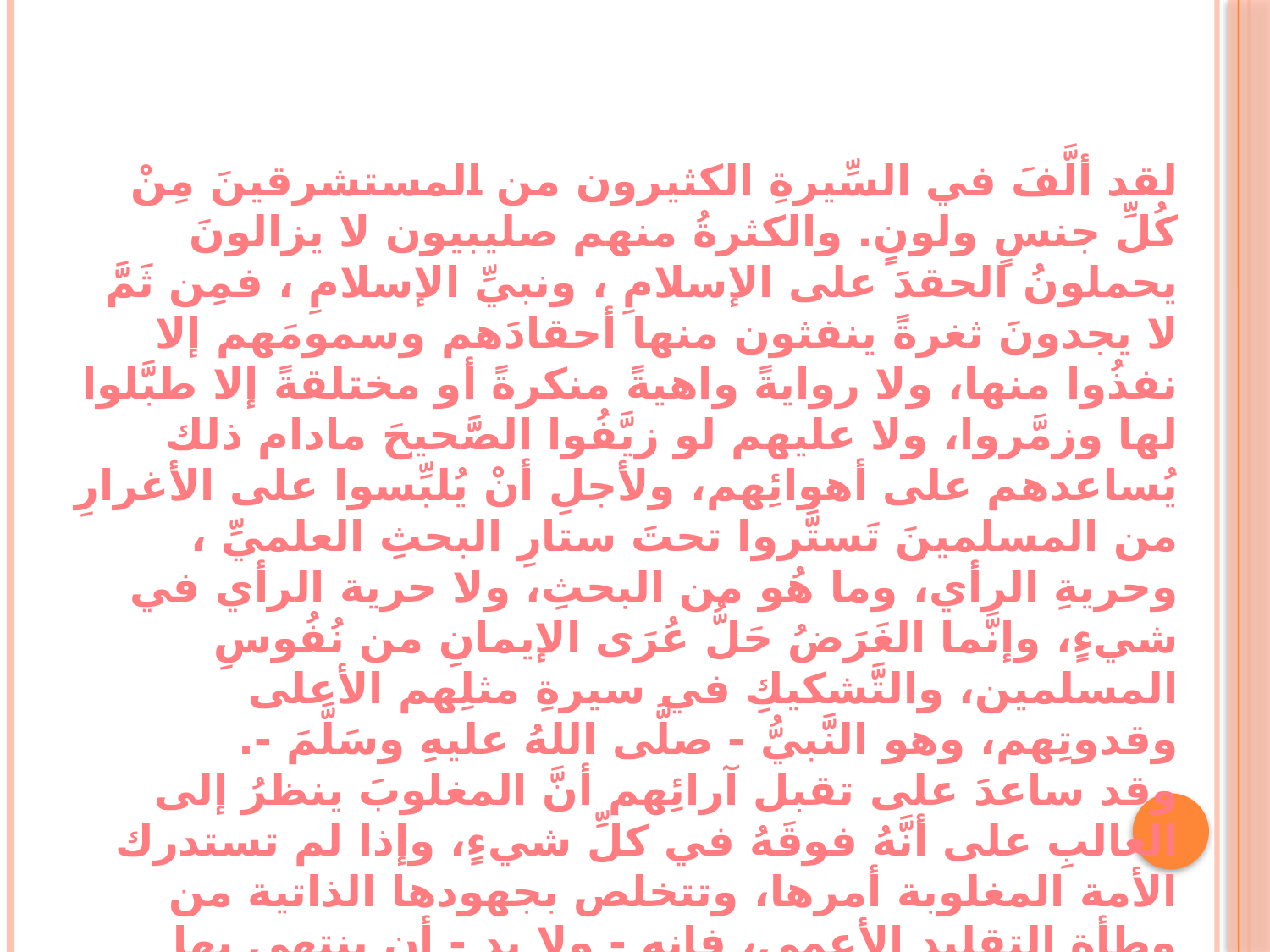

لقد ألَّفَ في السِّيرةِ الكثيرون من المستشرقينَ مِنْ كُلِّ جنسٍ ولونٍ. والكثرةُ منهم صليبيون لا يزالونَ يحملونُ الحقدَ على الإسلامِ ، ونبيِّ الإسلامِ ، فمِن ثَمَّ لا يجدونَ ثغرةً ينفثون منها أحقادَهم وسمومَهم إلا نفذُوا منها، ولا روايةً واهيةً منكرةً أو مختلقةً إلا طبَّلوا لها وزمَّروا، ولا عليهم لو زيَّفُوا الصَّحيحَ مادام ذلك يُساعدهم على أهوائِهم، ولأجلِ أنْ يُلبِّسوا على الأغرارِ من المسلمينَ تَستَّروا تحتَ ستارِ البحثِ العلميِّ ، وحريةِ الرأي، وما هُو من البحثِ، ولا حرية الرأي في شيءٍ، وإنَّما الغَرَضُ حَلُّ عُرَى الإيمانِ من نُفُوسِ المسلمين، والتَّشكيكِ في سيرةِ مثلِهم الأعلى وقدوتِهم، وهو النَّبيُّ - صلَّى اللهُ عليهِ وسَلَّمَ -.
وقد ساعدَ على تقبل آرائِهم أنَّ المغلوبَ ينظرُ إلى الغالبِ على أنَّهُ فوقَهُ في كلِّ شيءٍ، وإذا لم تستدرك الأمة المغلوبة أمرها، وتتخلص بجهودها الذاتية من وطأة التقليد الأعمى، فإنه - ولا بد - أن ينتهي بها الأمر إلى الاضمحلال والاستعباد، ولذلك ترى المغلوب يتشبه أبداً بالغالبِ في ملبسه ومركبه وسلاحه في اتخاذها وأشكالها بل وفي سائر أحواله.